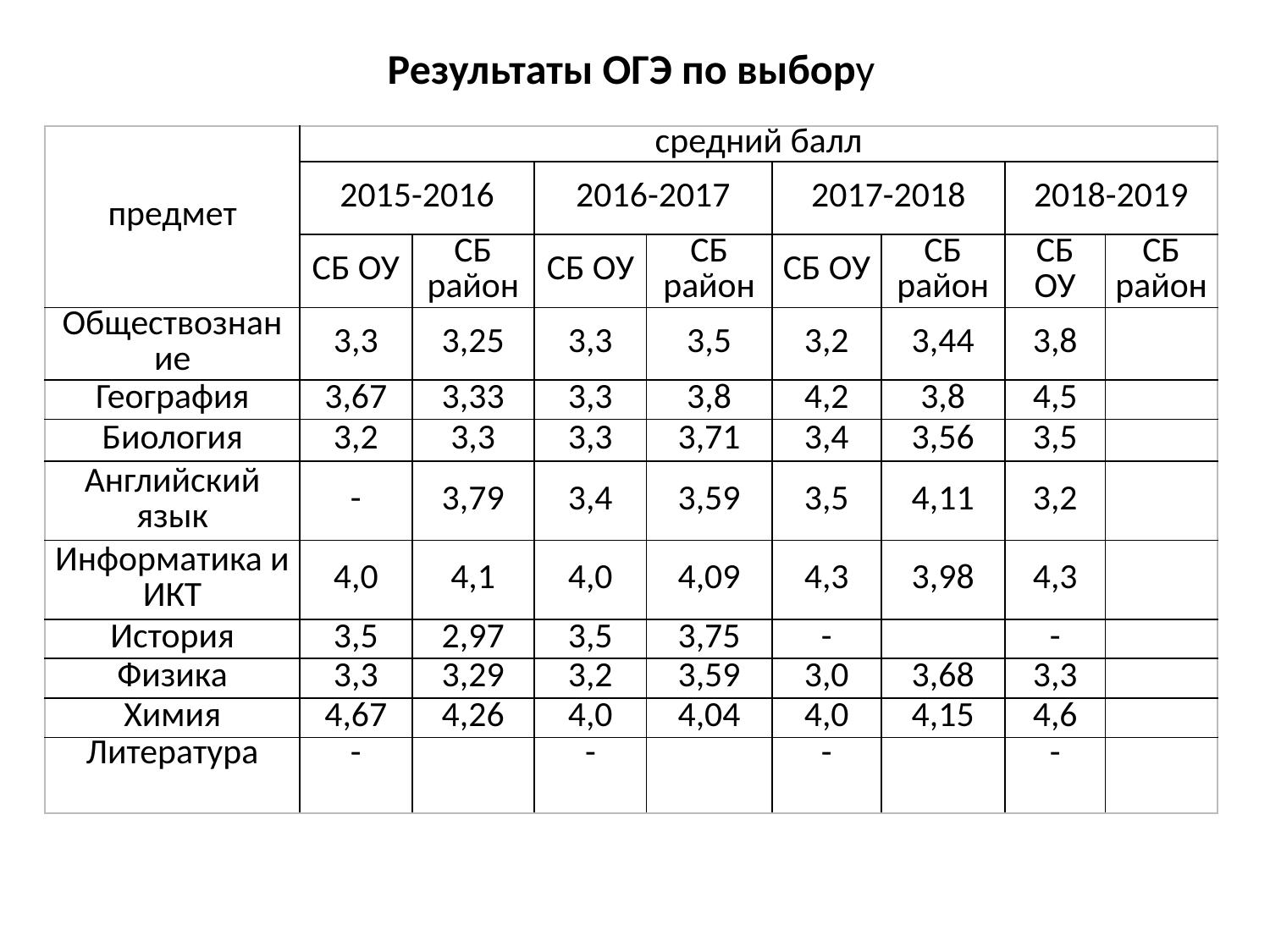

Результаты ОГЭ по выбору

| предмет | средний балл |  |  |  |  |  |  |  |
| --- | --- | --- | --- | --- | --- | --- | --- | --- |
|  | 2015-2016 |  | 2016-2017 |  | 2017-2018 |  | 2018-2019 |  |
|  | СБ ОУ | СБ район | СБ ОУ | СБ район | СБ ОУ | СБ район | СБ ОУ | СБ район |
| Обществознание | 3,3 | 3,25 | 3,3 | 3,5 | 3,2 | 3,44 | 3,8 |  |
| География | 3,67 | 3,33 | 3,3 | 3,8 | 4,2 | 3,8 | 4,5 |  |
| Биология | 3,2 | 3,3 | 3,3 | 3,71 | 3,4 | 3,56 | 3,5 |  |
| Английский язык | - | 3,79 | 3,4 | 3,59 | 3,5 | 4,11 | 3,2 |  |
| Информатика и ИКТ | 4,0 | 4,1 | 4,0 | 4,09 | 4,3 | 3,98 | 4,3 |  |
| История | 3,5 | 2,97 | 3,5 | 3,75 | - |  | - |  |
| Физика | 3,3 | 3,29 | 3,2 | 3,59 | 3,0 | 3,68 | 3,3 |  |
| Химия | 4,67 | 4,26 | 4,0 | 4,04 | 4,0 | 4,15 | 4,6 |  |
| Литература | - |  | - |  | - |  | - |  |